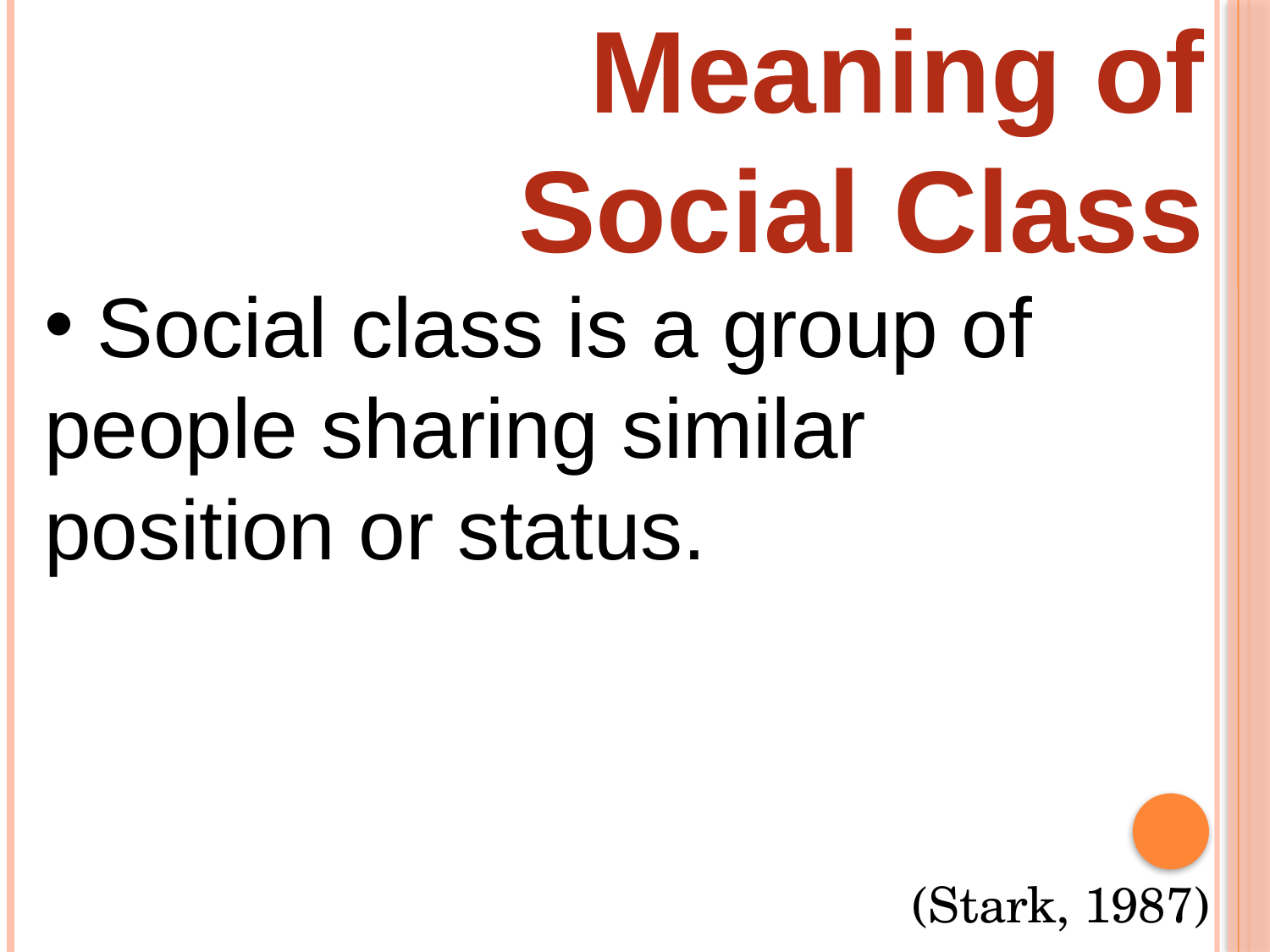

Meaning of
Social Class
 Social class is a group of people sharing similar position or status.
(Stark, 1987)